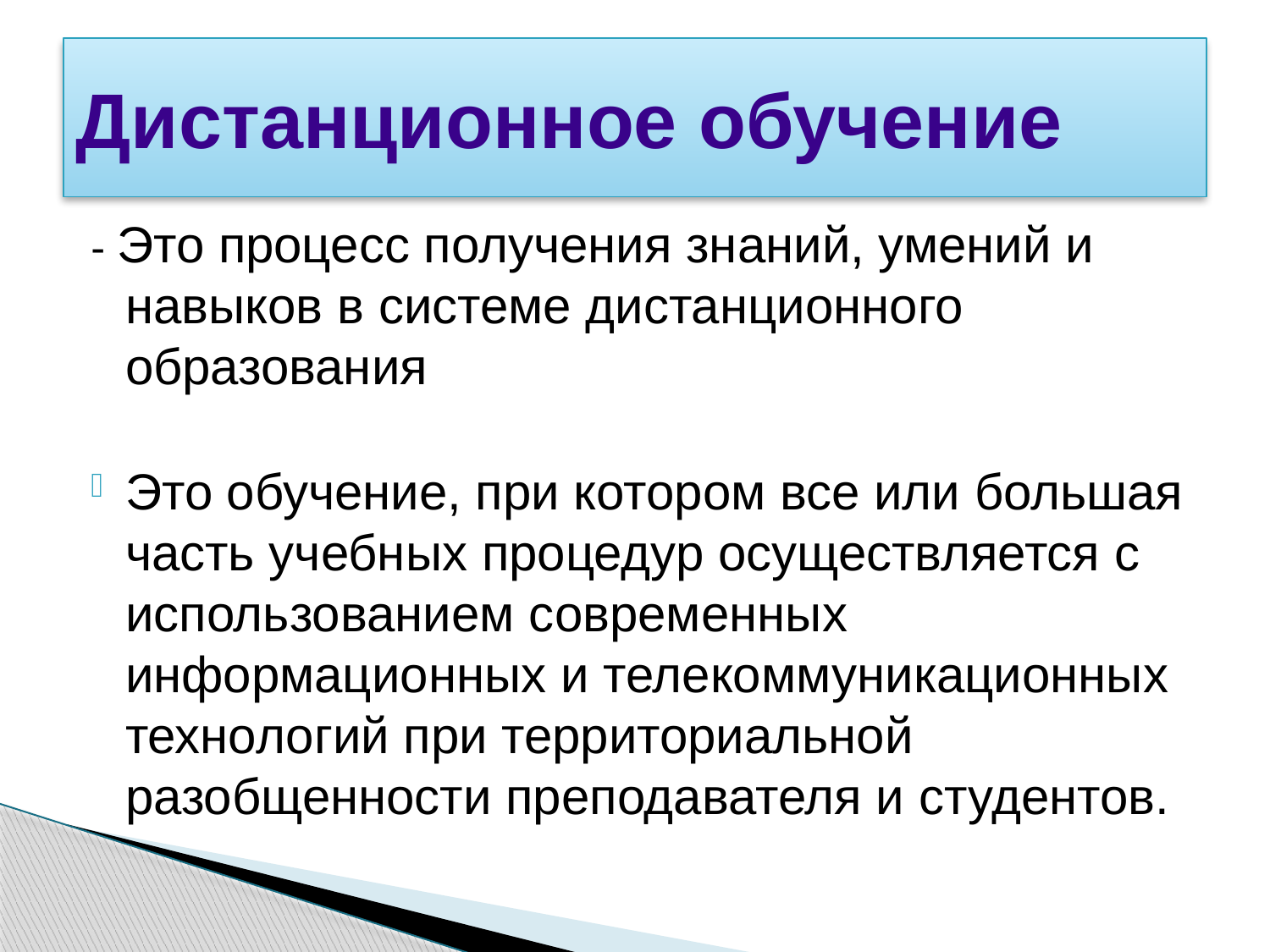

# Дистанционное обучение
- Это процесс получения знаний, умений и навыков в системе дистанционного образования

Это обучение, при котором все или большая часть учебных процедур осуществляется с использованием современных информационных и телекоммуникационных технологий при территориальной разобщенности преподавателя и студентов.